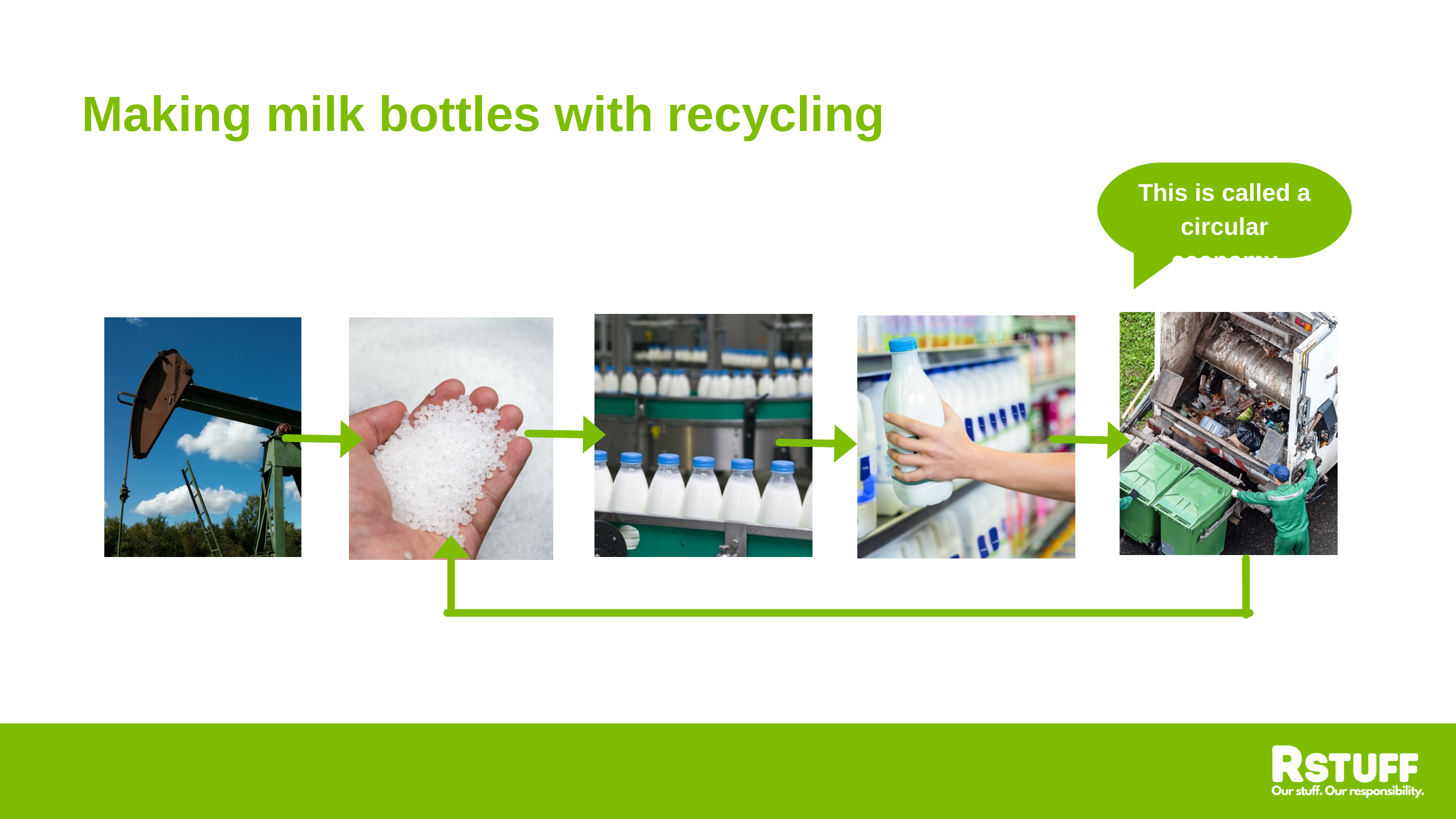

Making milk bottles with recycling

This is called a circular economy